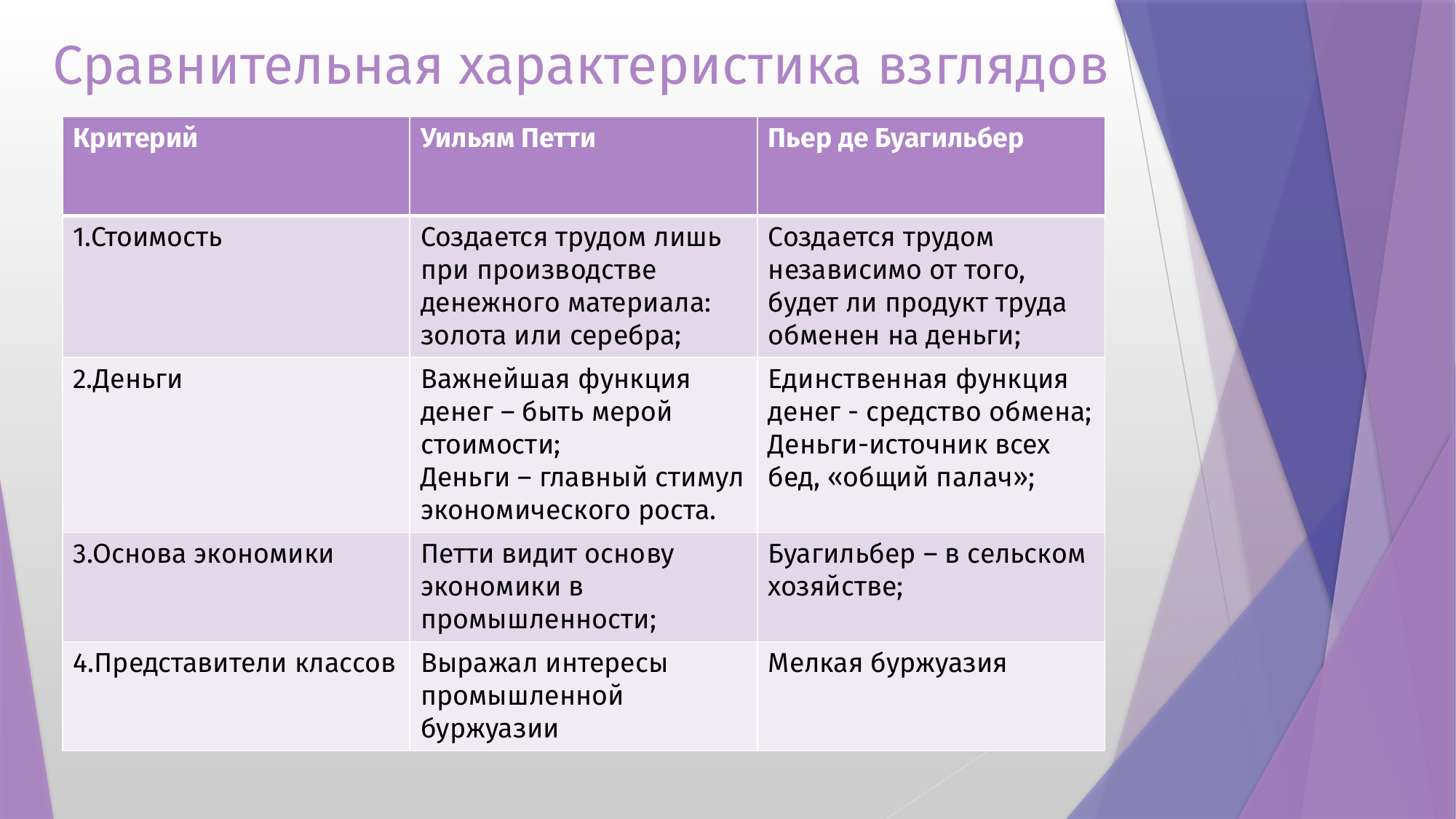

# Сравнительная характеристика взглядов
| Критерий | Уильям Петти | Пьер де Буагильбер |
| --- | --- | --- |
| 1.Стоимость | Создается трудом лишь при производстве денежного материала: золота или серебра; | Создается трудом независимо от того, будет ли продукт труда обменен на деньги; |
| 2.Деньги | Важнейшая функция денег – быть мерой стоимости; Деньги – главный стимул экономического роста. | Единственная функция денег - средство обмена; Деньги-источник всех бед, «общий палач»; |
| 3.Основа экономики | Петти видит основу экономики в промышленности; | Буагильбер – в сельском хозяйстве; |
| 4.Представители классов | Выражал интересы промышленной буржуазии | Мелкая буржуазия |